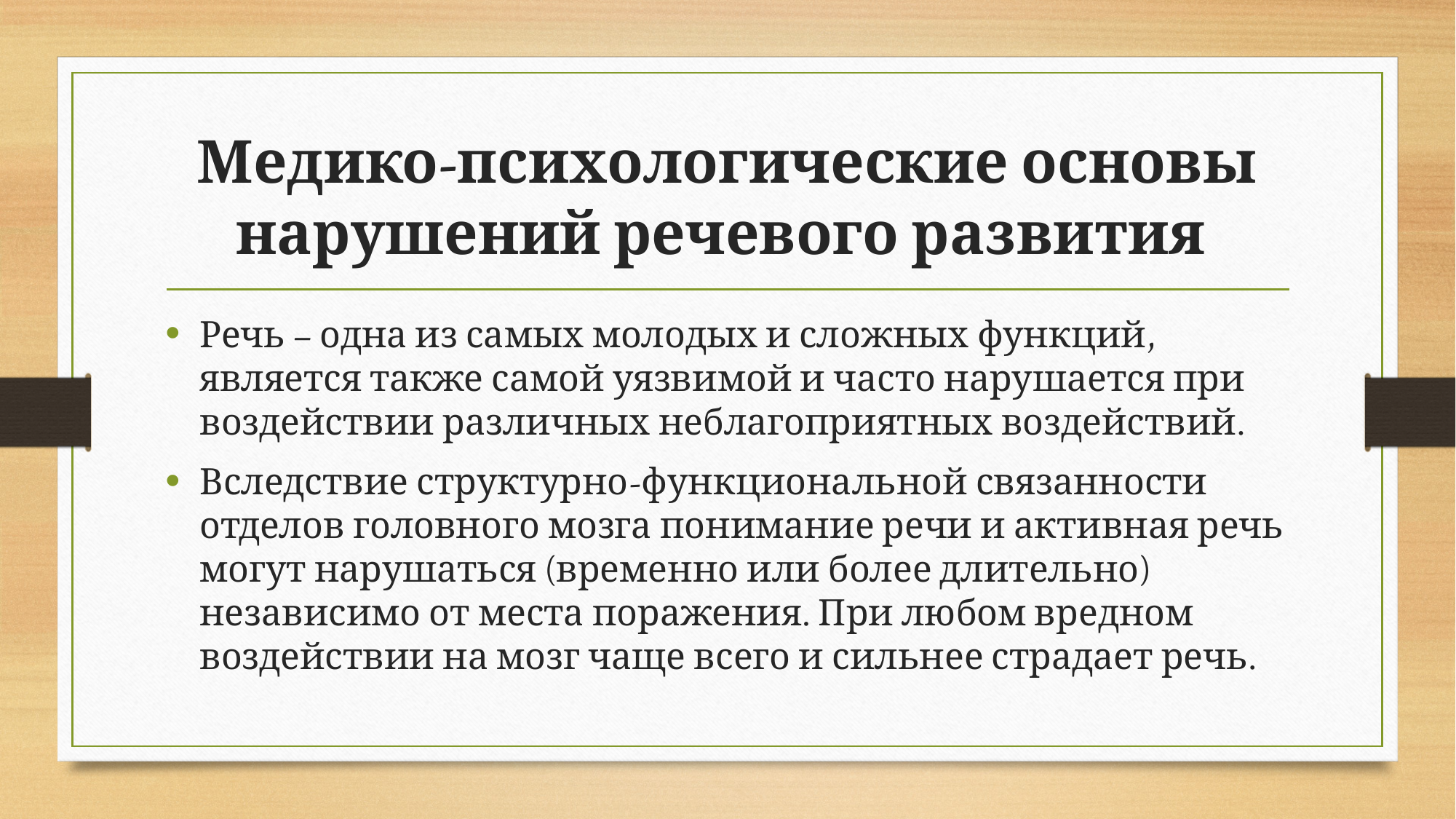

# Медико-психологические основы нарушений речевого развития
Речь – одна из самых молодых и сложных функций, является также самой уязвимой и часто нарушается при воздействии различных неблагоприятных воздействий.
Вследствие структурно-функциональной связанности отделов головного мозга понимание речи и активная речь могут нарушаться (временно или более длительно) независимо от места поражения. При любом вредном воздействии на мозг чаще всего и сильнее страдает речь.